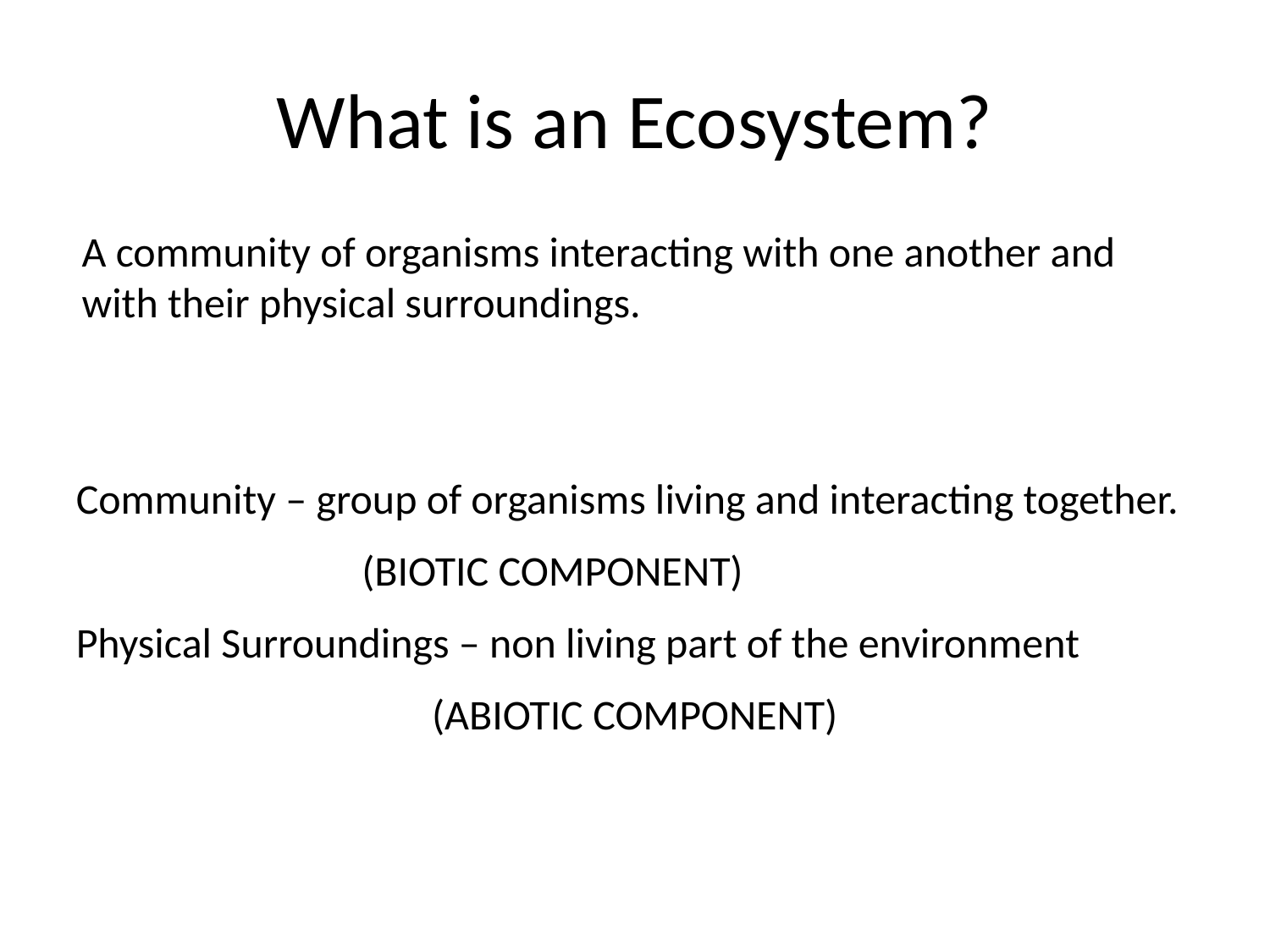

# What is an Ecosystem?
A community of organisms interacting with one another and with their physical surroundings.
Community – group of organisms living and interacting together.
                              (BIOTIC COMPONENT)
Physical Surroundings – non living part of the environment
(ABIOTIC COMPONENT)